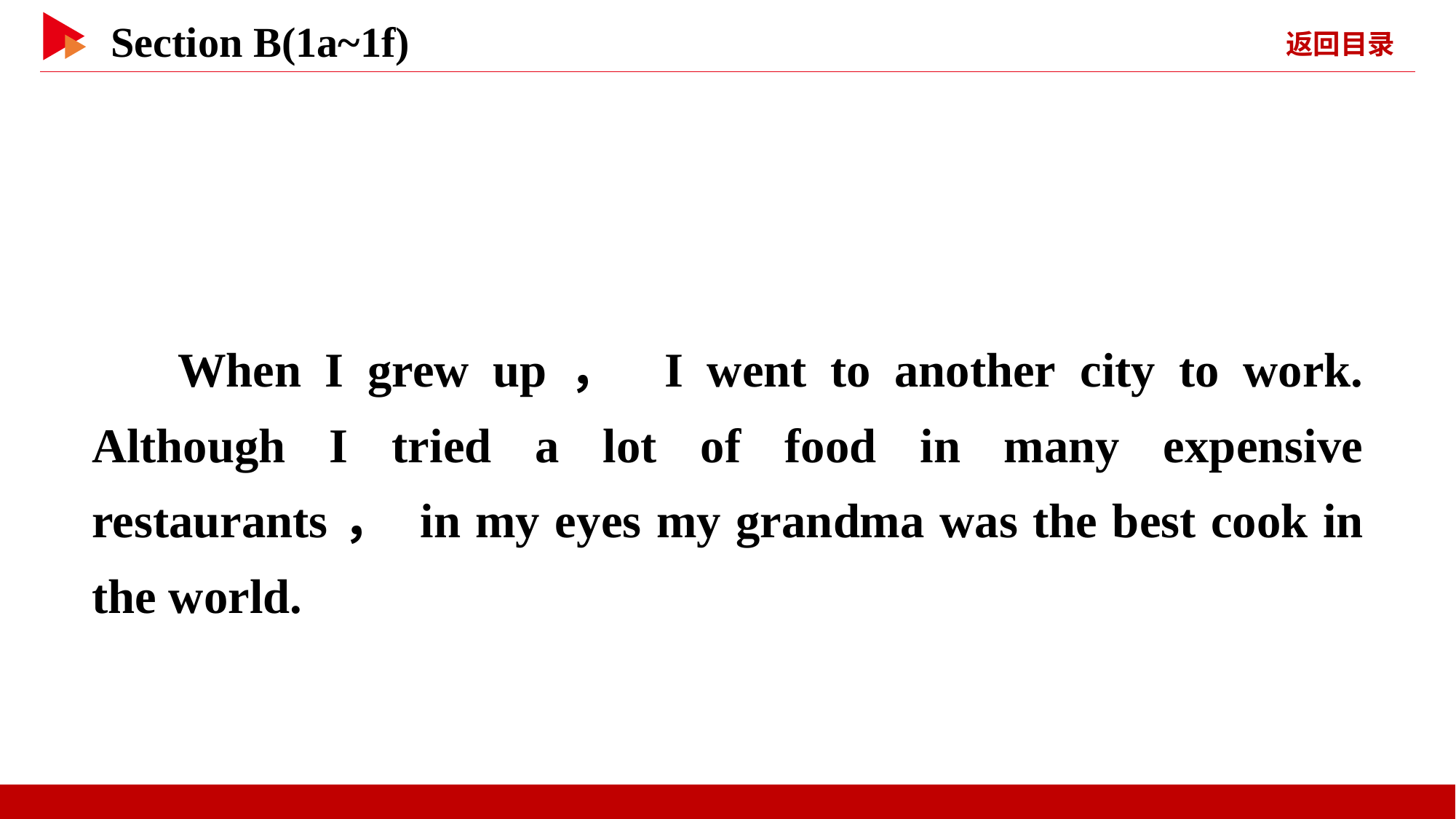

When I grew up， I went to another city to work. Although I tried a lot of food in many expensive restaurants， in my eyes my grandma was the best cook in the world.